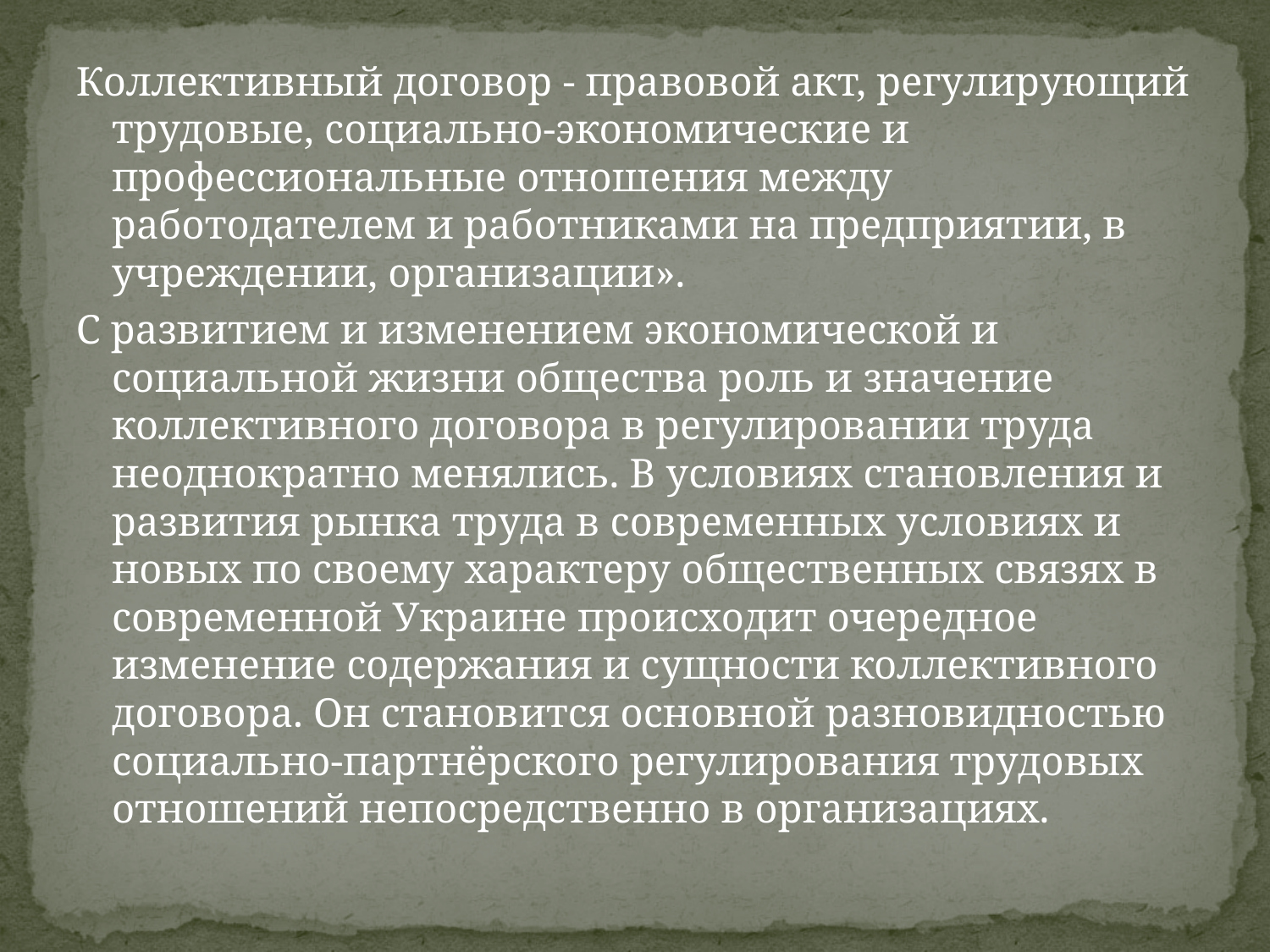

Коллективный договор - правовой акт, регулирующий трудовые, социально-экономические и профессиональные отношения между работодателем и работниками на предприятии, в учреждении, организации».
С развитием и изменением экономической и социальной жизни общества роль и значение коллективного договора в регулировании труда неоднократно менялись. В условиях становления и развития рынка труда в современных условиях и новых по своему характеру общественных связях в современной Украине происходит очередное изменение содержания и сущности коллективного договора. Он становится основной разновидностью социально-партнёрского регулирования трудовых отношений непосредственно в организациях.